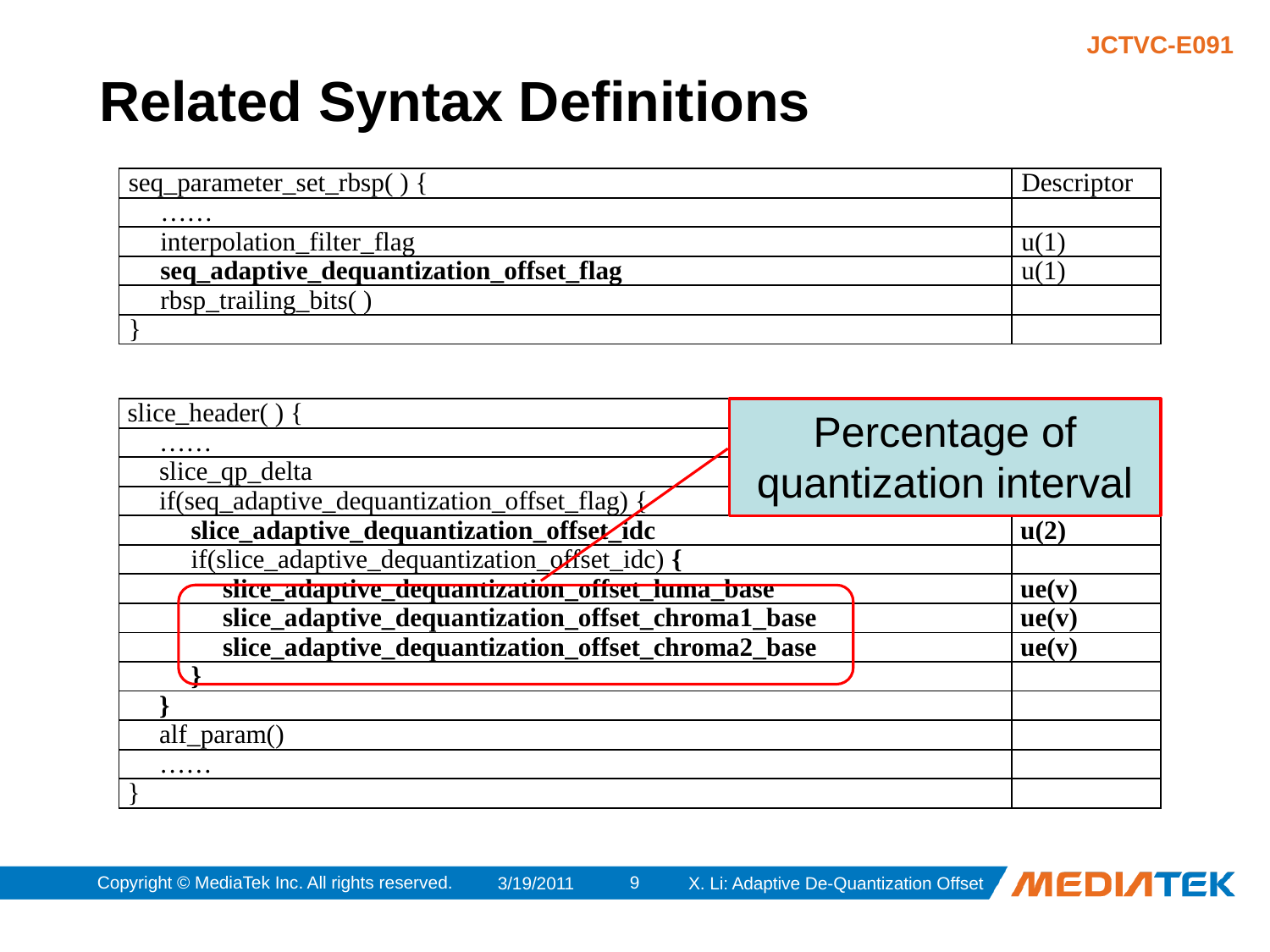

# Related Syntax Definitions
| seq\_parameter\_set\_rbsp( ) { | Descriptor |
| --- | --- |
| …… |  |
| interpolation\_filter\_flag | u(1) |
| seq\_adaptive\_dequantization\_offset\_flag | u(1) |
| rbsp\_trailing\_bits( ) |  |
| } |  |
| slice\_header( ) { | Descriptor |
| --- | --- |
| …… |  |
| slice\_qp\_delta | se(v) |
| if(seq\_adaptive\_dequantization\_offset\_flag) { |  |
| slice\_adaptive\_dequantization\_offset\_idc | u(2) |
| if(slice\_adaptive\_dequantization\_offset\_idc) { |  |
| slice\_adaptive\_dequantization\_offset\_luma\_base | ue(v) |
| slice\_adaptive\_dequantization\_offset\_chroma1\_base | ue(v) |
| slice\_adaptive\_dequantization\_offset\_chroma2\_base | ue(v) |
| } |  |
| } |  |
| alf\_param() |  |
| …… |  |
| } |  |
Percentage of quantization interval

Copyright © MediaTek Inc. All rights reserved.
9
3/19/2011